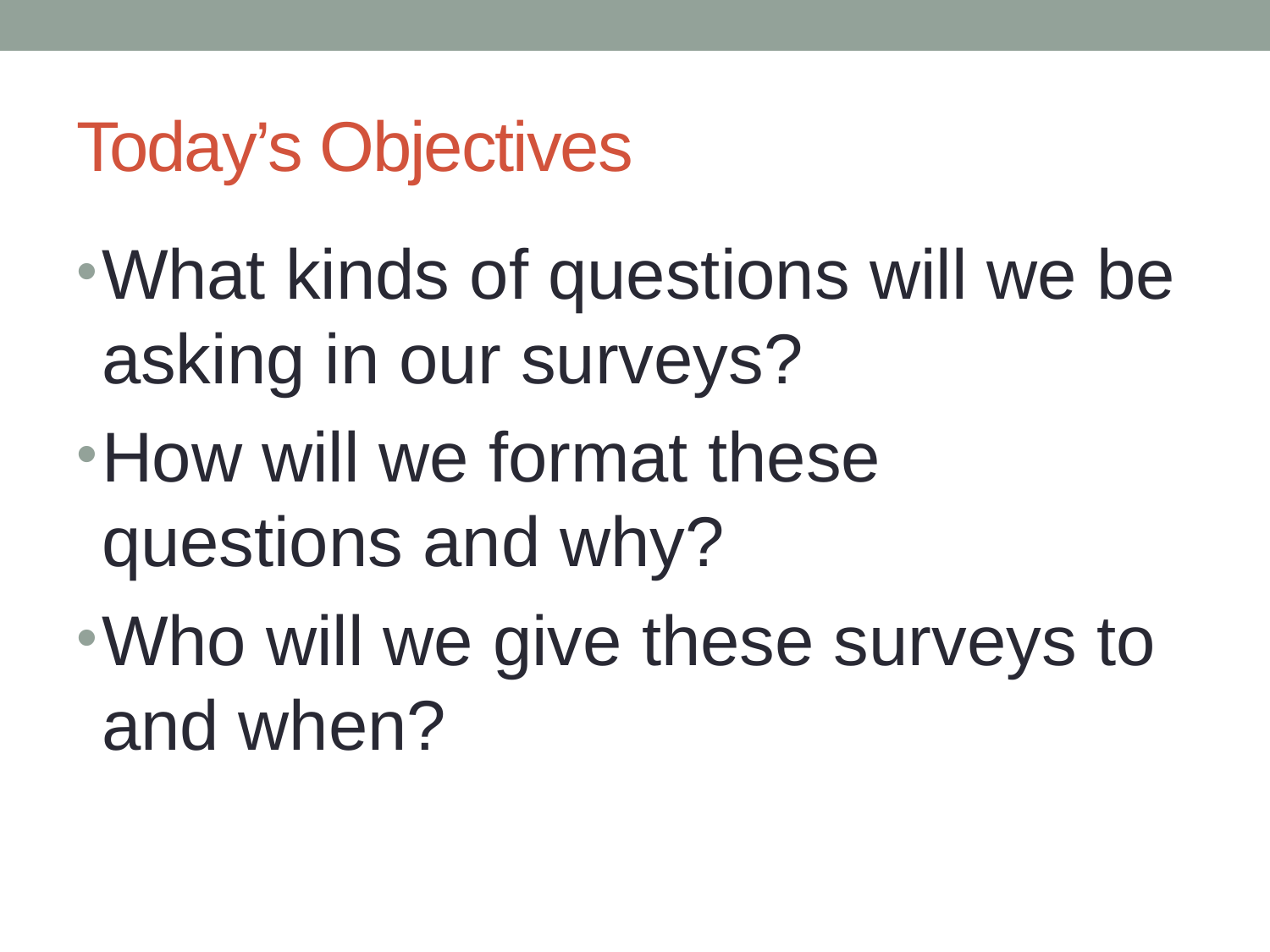

# Today’s Objectives
What kinds of questions will we be asking in our surveys?
How will we format these questions and why?
Who will we give these surveys to and when?